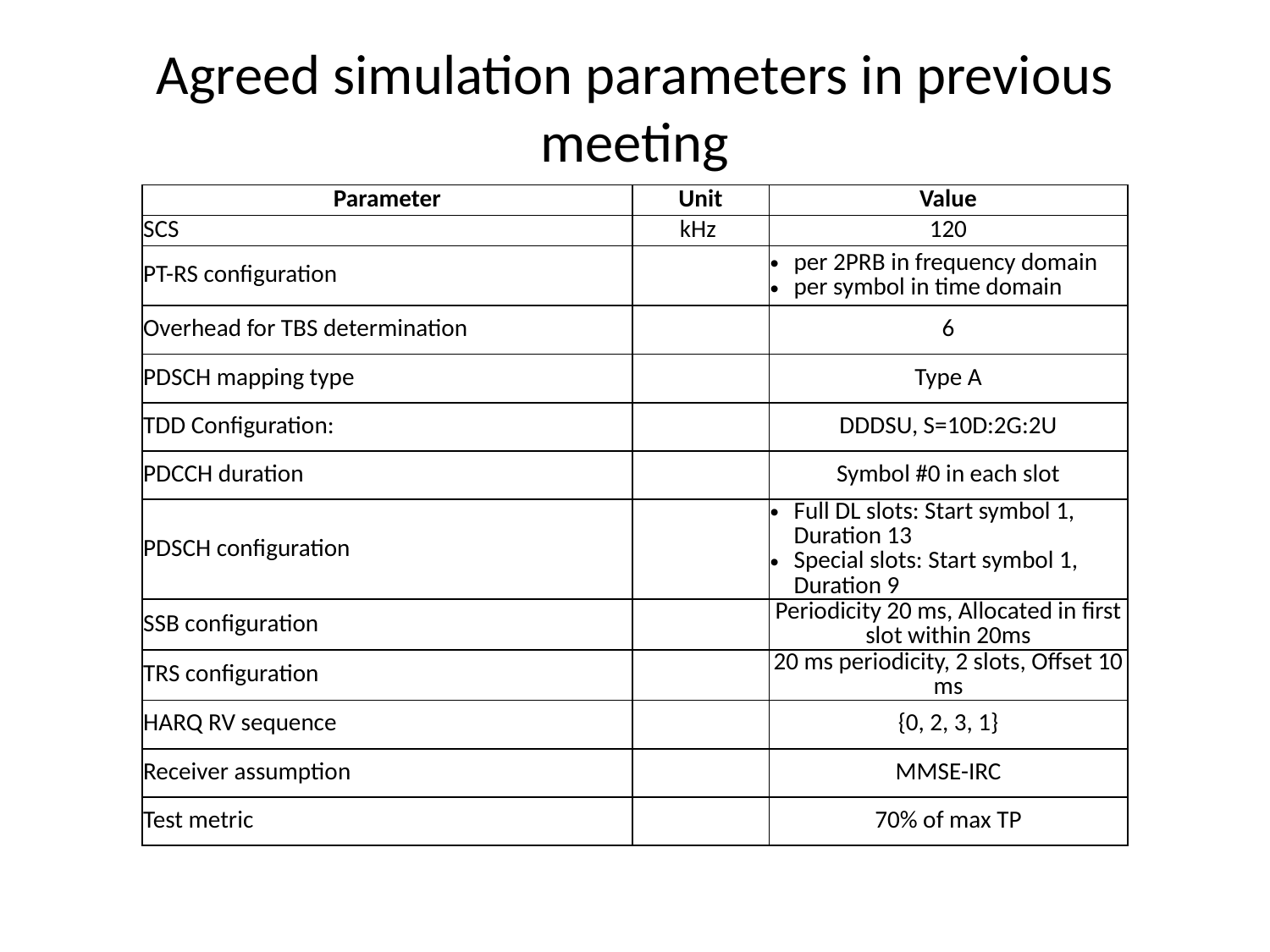

# Agreed simulation parameters in previous meeting
| Parameter | Unit | Value |
| --- | --- | --- |
| SCS | kHz | 120 |
| PT-RS configuration |  | per 2PRB in frequency domain per symbol in time domain |
| Overhead for TBS determination |  | 6 |
| PDSCH mapping type |  | Type A |
| TDD Configuration: |  | DDDSU, S=10D:2G:2U |
| PDCCH duration |  | Symbol #0 in each slot |
| PDSCH configuration |  | Full DL slots: Start symbol 1, Duration 13 Special slots: Start symbol 1, Duration 9 |
| SSB configuration |  | Periodicity 20 ms, Allocated in first slot within 20ms |
| TRS configuration |  | 20 ms periodicity, 2 slots, Offset 10 ms |
| HARQ RV sequence |  | {0, 2, 3, 1} |
| Receiver assumption |  | MMSE-IRC |
| Test metric |  | 70% of max TP |